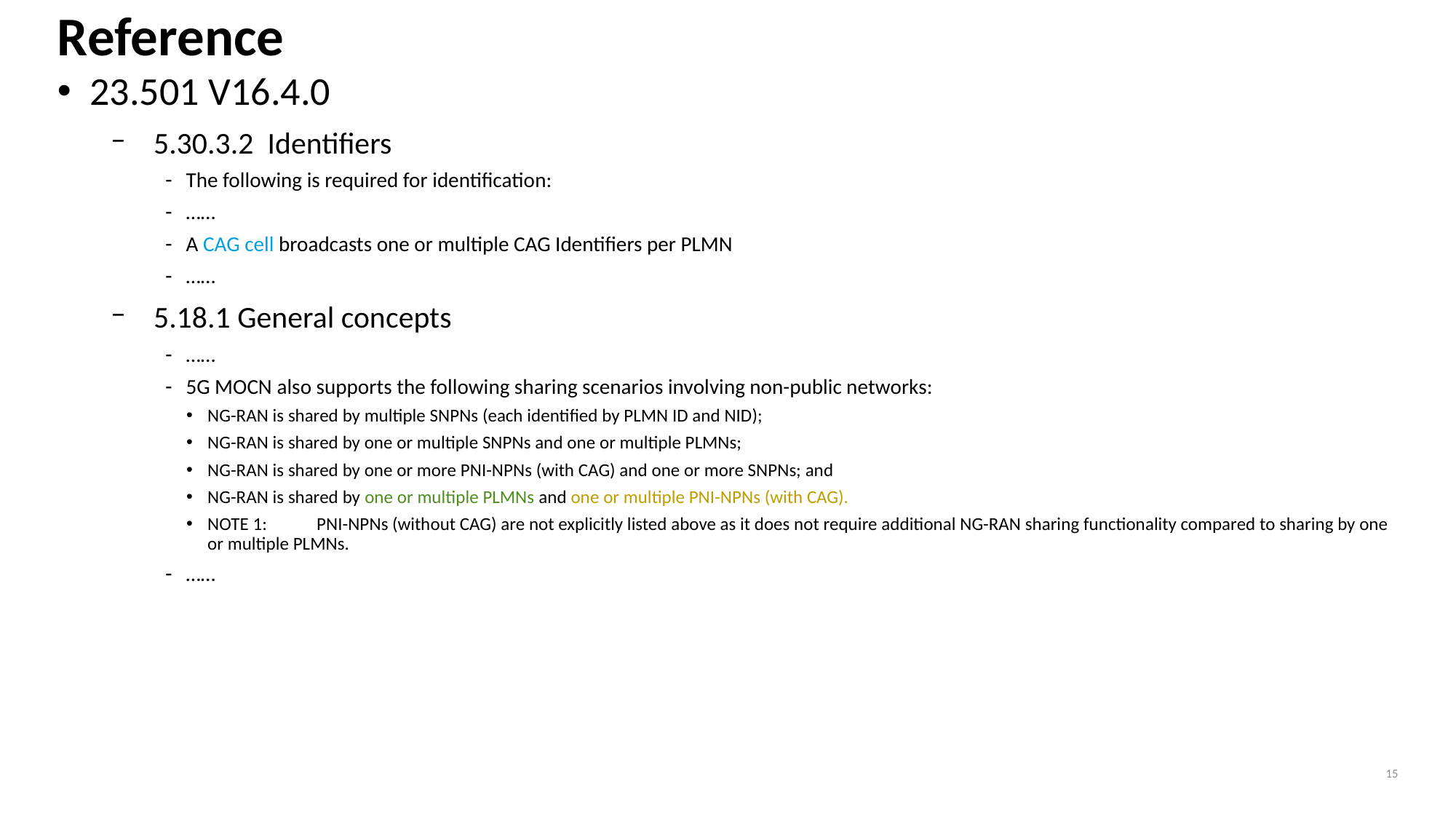

# Reference
23.501 V16.4.0
5.30.3.2  Identifiers
The following is required for identification:
……
A CAG cell broadcasts one or multiple CAG Identifiers per PLMN
……
5.18.1 General concepts
……
5G MOCN also supports the following sharing scenarios involving non-public networks:
NG-RAN is shared by multiple SNPNs (each identified by PLMN ID and NID);
NG-RAN is shared by one or multiple SNPNs and one or multiple PLMNs;
NG-RAN is shared by one or more PNI-NPNs (with CAG) and one or more SNPNs; and
NG-RAN is shared by one or multiple PLMNs and one or multiple PNI-NPNs (with CAG).
NOTE 1:	PNI-NPNs (without CAG) are not explicitly listed above as it does not require additional NG-RAN sharing functionality compared to sharing by one or multiple PLMNs.
……
15